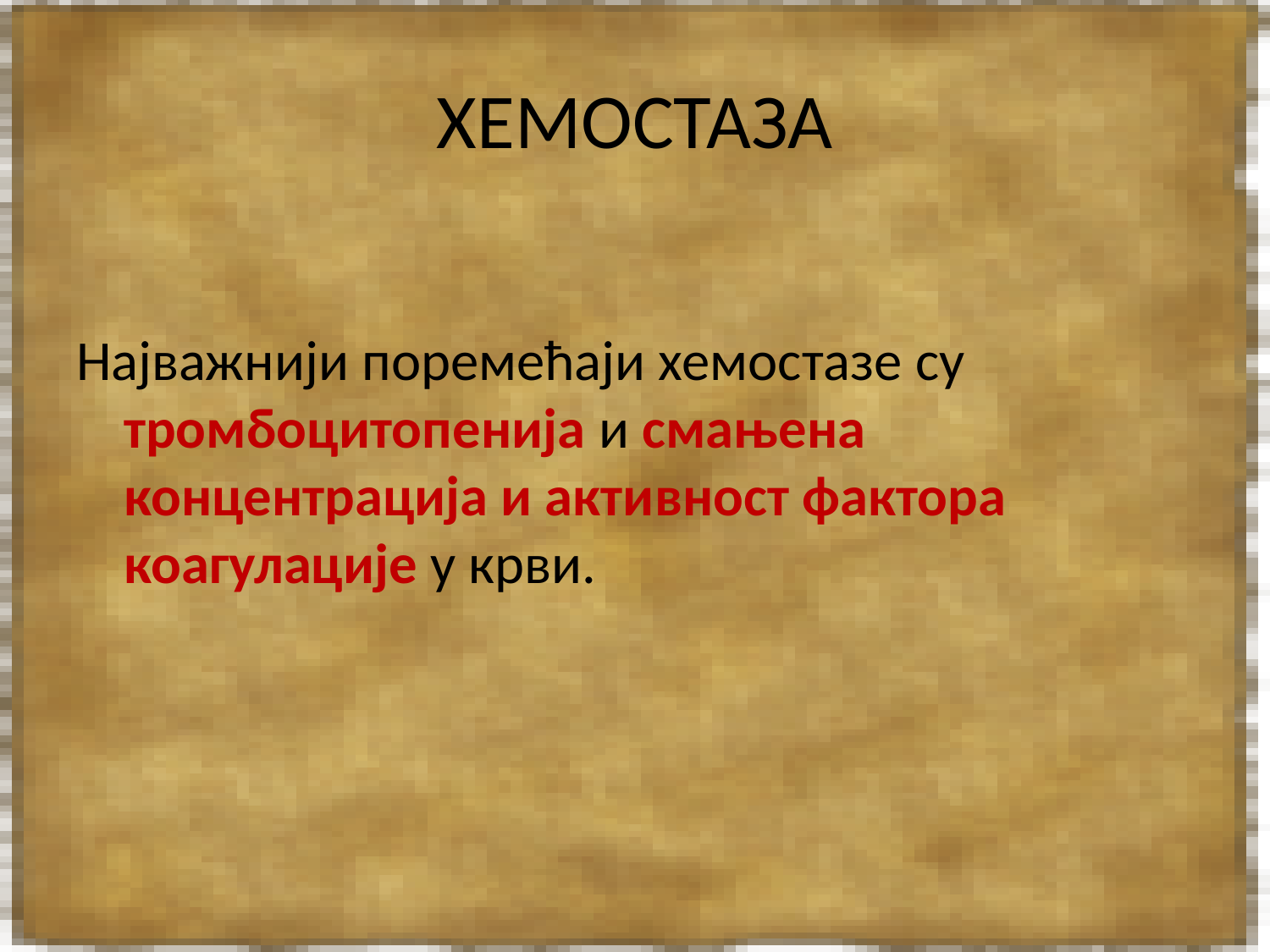

# ХЕМОСТАЗА
Најважнији поремећаји хемостазе су тромбоцитопенија и смањена концентрација и активност фактора коагулације у крви.